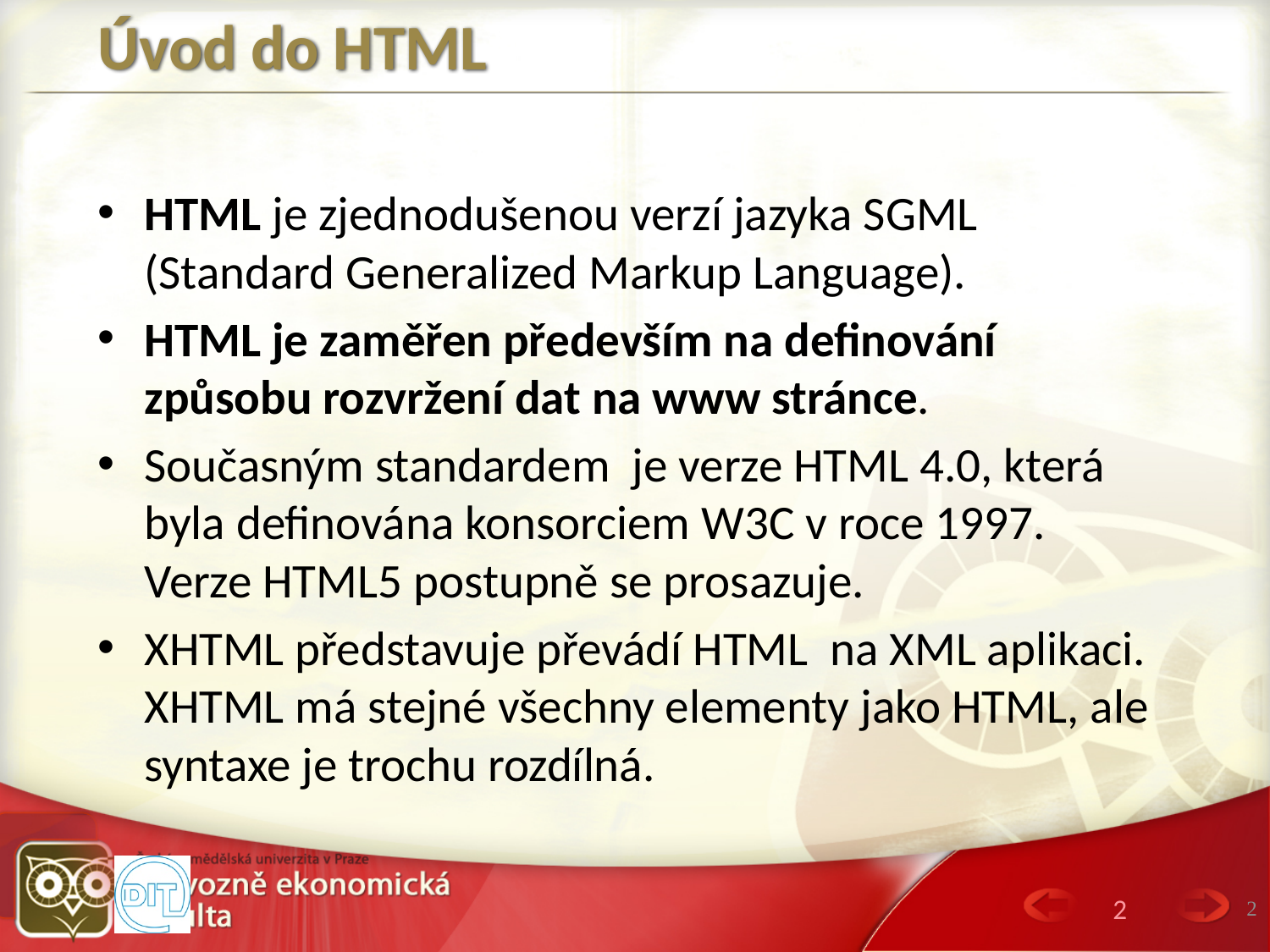

# Úvod do HTML
HTML je zjednodušenou verzí jazyka SGML (Standard Generalized Markup Language).
HTML je zaměřen především na definování způsobu rozvržení dat na www stránce.
Současným standardem  je verze HTML 4.0, která byla definována konsorciem W3C v roce 1997. Verze HTML5 postupně se prosazuje.
XHTML představuje převádí HTML  na XML aplikaci. XHTML má stejné všechny elementy jako HTML, ale syntaxe je trochu rozdílná.

2